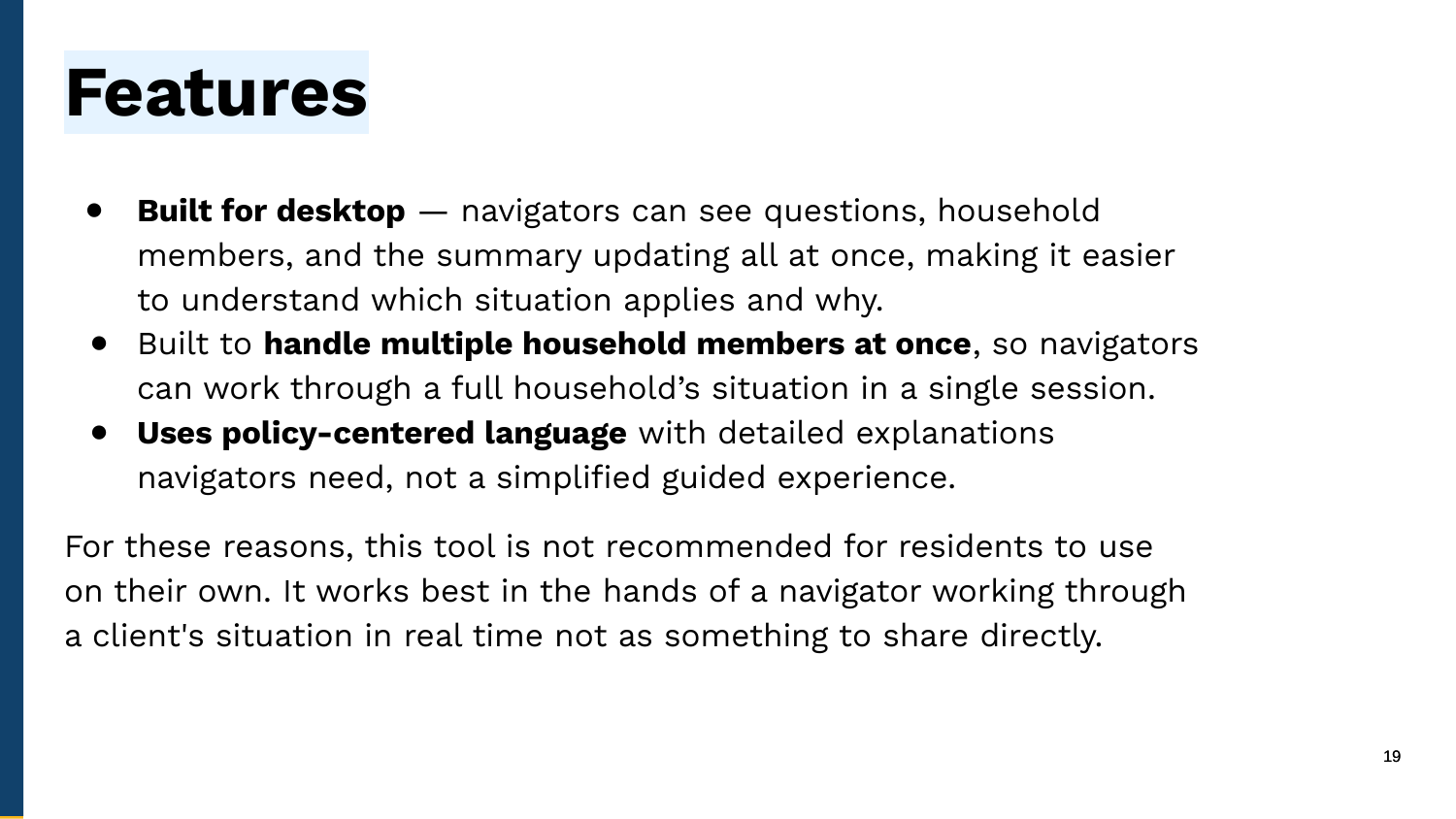

Features
Built for desktop — navigators can see questions, household members, and the summary updating all at once, making it easier to understand which situation applies and why.
Built to handle multiple household members at once, so navigators can work through a full household’s situation in a single session.
Uses policy-centered language with detailed explanations navigators need, not a simplified guided experience.
For these reasons, this tool is not recommended for residents to use on their own. It works best in the hands of a navigator working through a client's situation in real time not as something to share directly.

19
19